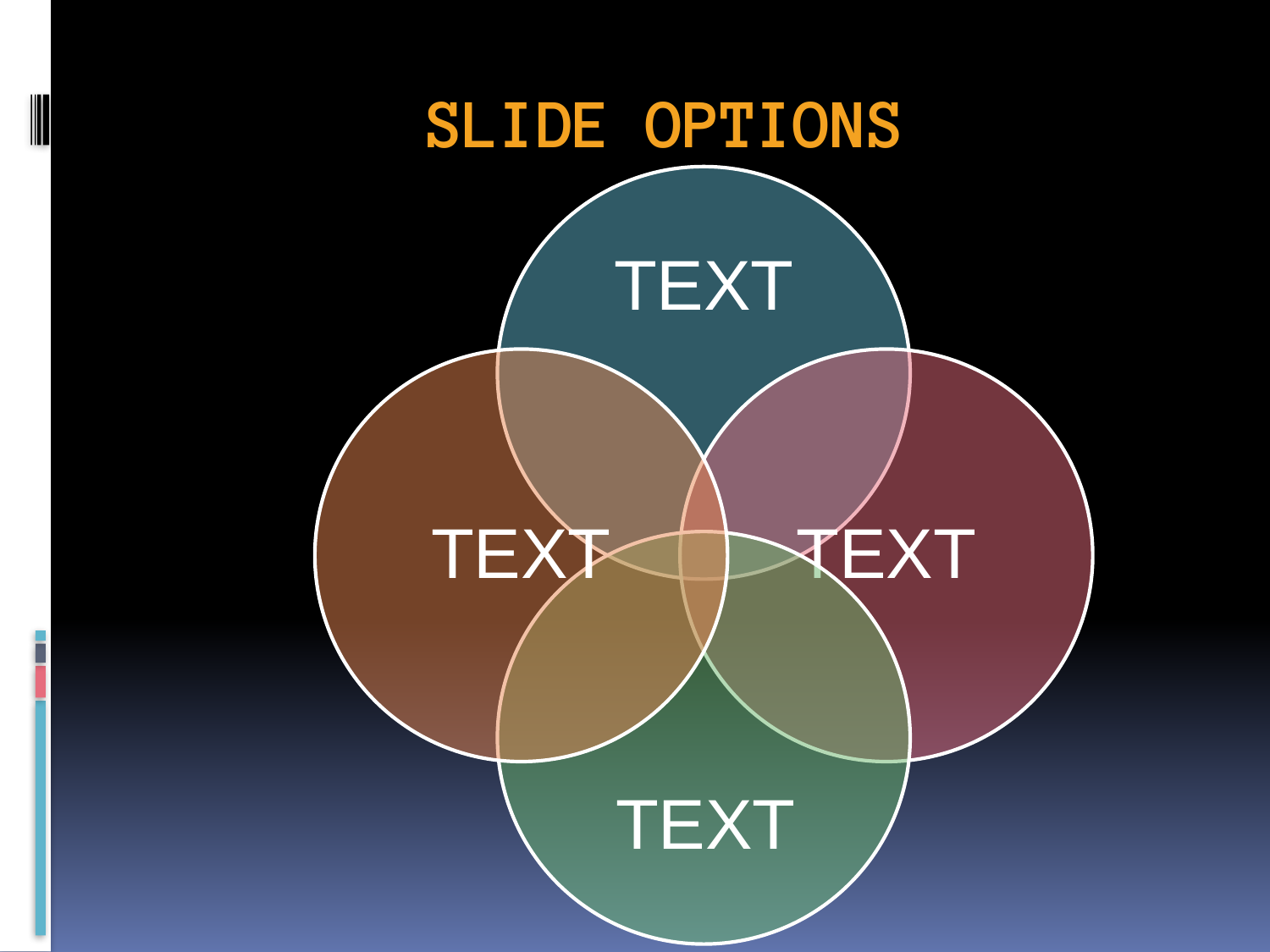

# Slide Options
TEXT
TEXT

TEXT
TEXT